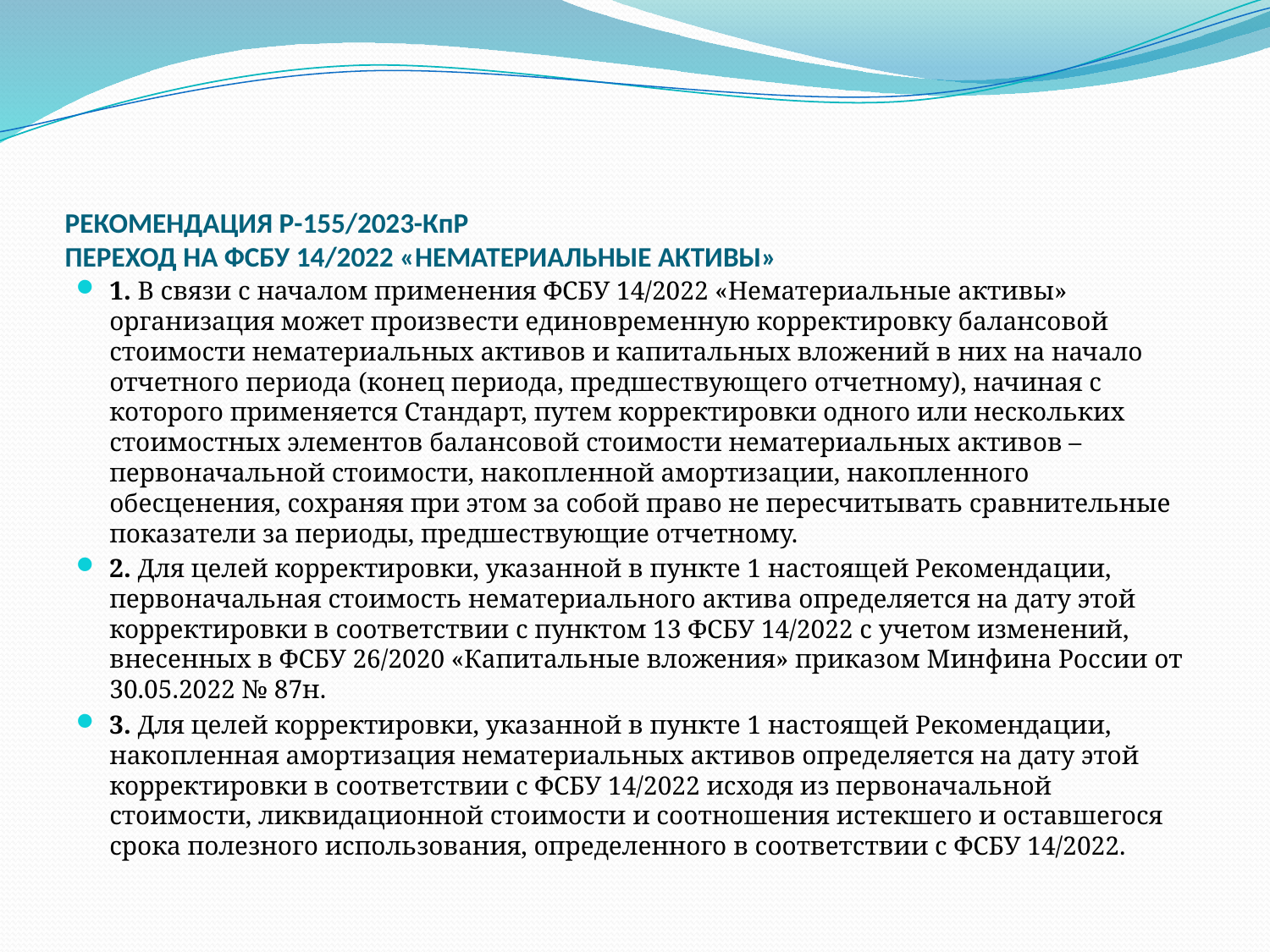

# РЕКОМЕНДАЦИЯ Р-155/2023-КпР ПЕРЕХОД НА ФСБУ 14/2022 «НЕМАТЕРИАЛЬНЫЕ АКТИВЫ»
1. В связи с началом применения ФСБУ 14/2022 «Нематериальные активы» организация может произвести единовременную корректировку балансовой стоимости нематериальных активов и капитальных вложений в них на начало отчетного периода (конец периода, предшествующего отчетному), начиная с которого применяется Стандарт, путем корректировки одного или нескольких стоимостных элементов балансовой стоимости нематериальных активов – первоначальной стоимости, накопленной амортизации, накопленного обесценения, сохраняя при этом за собой право не пересчитывать сравнительные показатели за периоды, предшествующие отчетному.
2. Для целей корректировки, указанной в пункте 1 настоящей Рекомендации, первоначальная стоимость нематериального актива определяется на дату этой корректировки в соответствии с пунктом 13 ФСБУ 14/2022 с учетом изменений, внесенных в ФСБУ 26/2020 «Капитальные вложения» приказом Минфина России от 30.05.2022 № 87н.
3. Для целей корректировки, указанной в пункте 1 настоящей Рекомендации, накопленная амортизация нематериальных активов определяется на дату этой корректировки в соответствии с ФСБУ 14/2022 исходя из первоначальной стоимости, ликвидационной стоимости и соотношения истекшего и оставшегося срока полезного использования, определенного в соответствии с ФСБУ 14/2022.